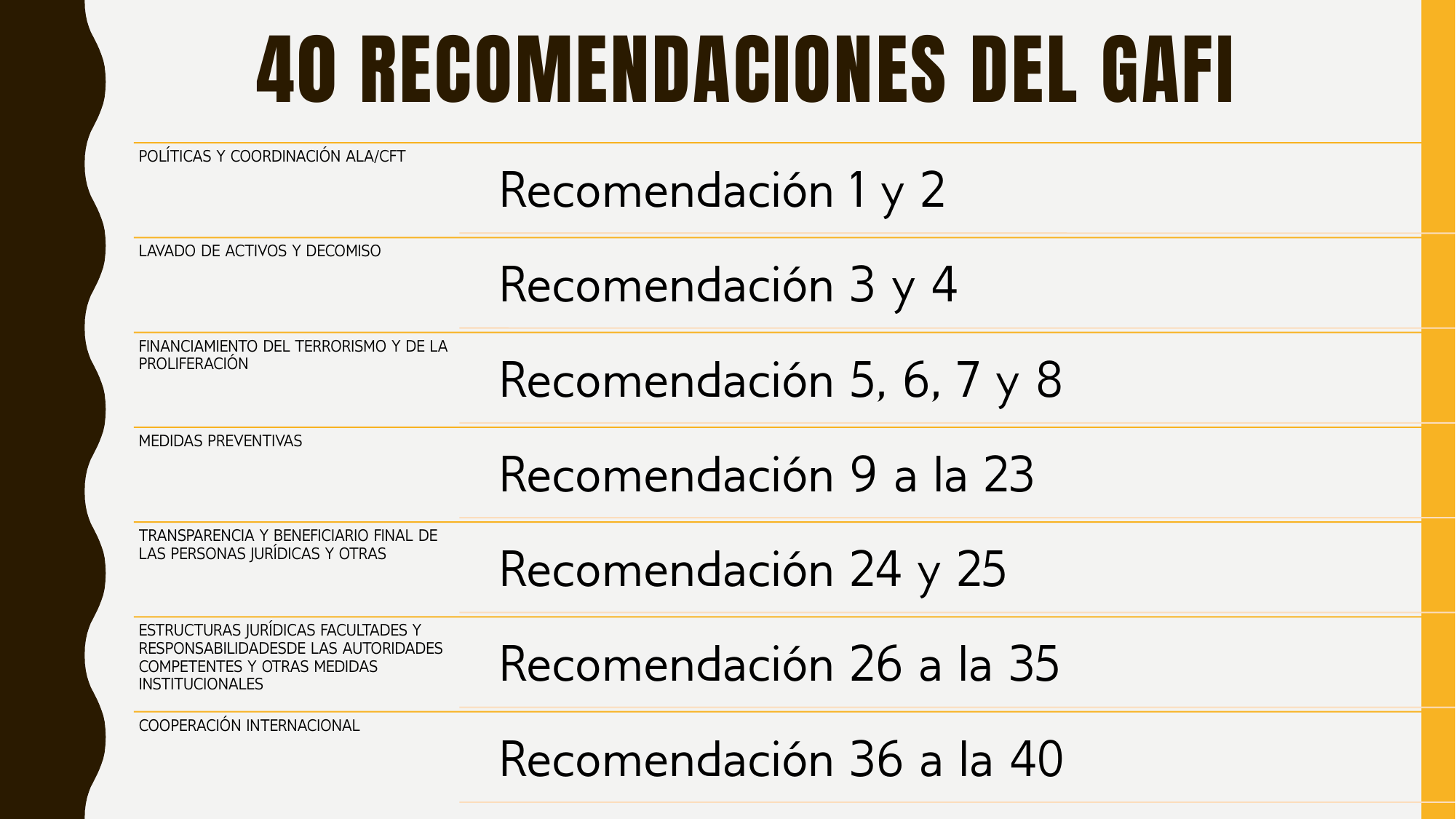

# 40 RECOMENDACIONES DEL gafi
POLÍTICAS Y COORDINACIÓN ALA/CFT
Recomendación 1 y 2
LAVADO DE ACTIVOS Y DECOMISO
Recomendación 3 y 4
FINANCIAMIENTO DEL TERRORISMO Y DE LA PROLIFERACIÓN
Recomendación 5, 6, 7 y 8
MEDIDAS PREVENTIVAS
Recomendación 9 a la 23
TRANSPARENCIA Y BENEFICIARIO FINAL DE LAS PERSONAS JURÍDICAS Y OTRAS
Recomendación 24 y 25
ESTRUCTURAS JURÍDICAS FACULTADES Y RESPONSABILIDADESDE LAS AUTORIDADES COMPETENTES Y OTRAS MEDIDAS INSTITUCIONALES
Recomendación 26 a la 35
COOPERACIÓN INTERNACIONAL
Recomendación 36 a la 40